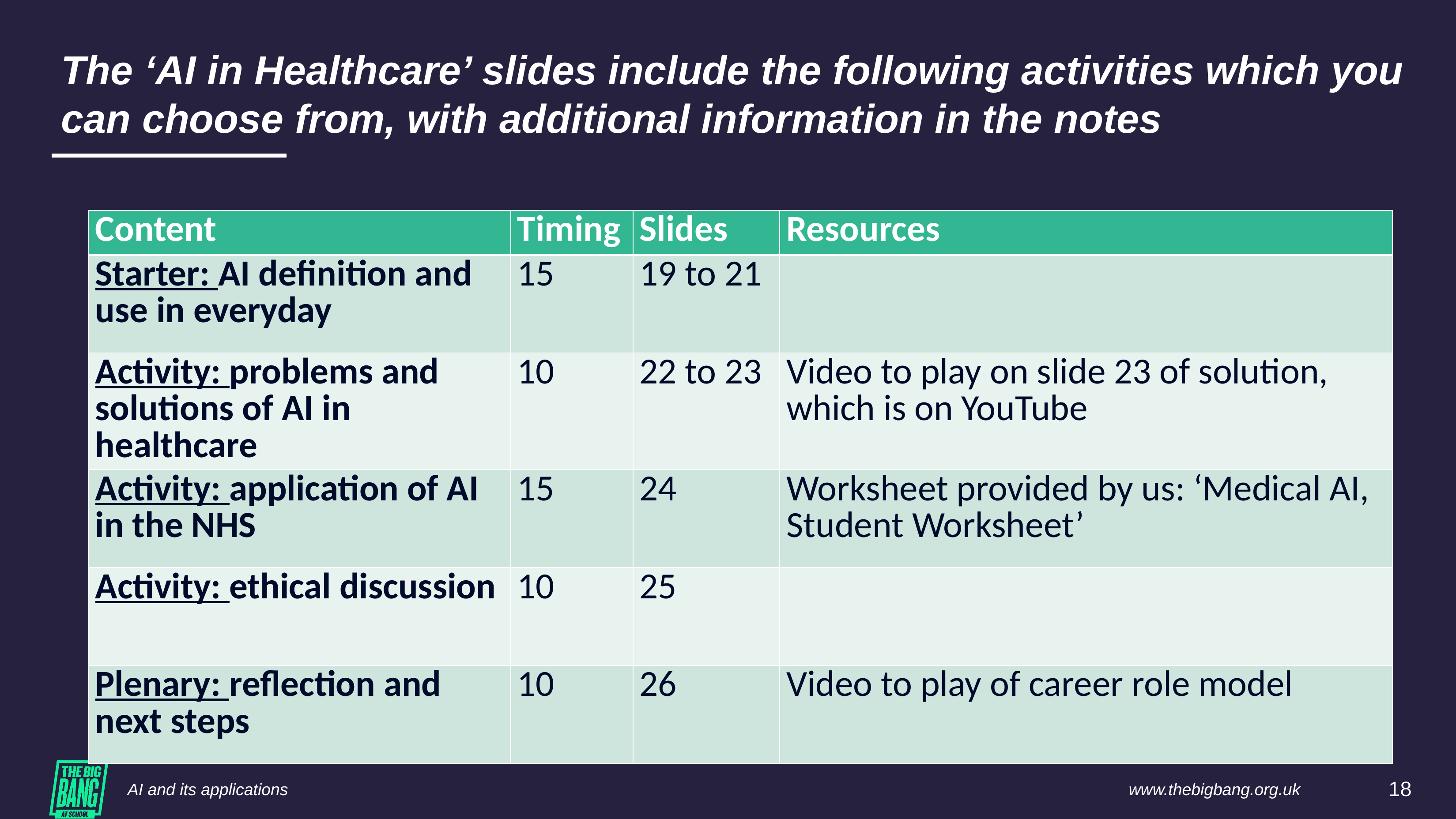

The ‘AI in Healthcare’ slides include the following activities which you can choose from, with additional information in the notes
| Content | Timing | Slides | Resources |
| --- | --- | --- | --- |
| Starter: AI definition and use in everyday | 15 | 19 to 21 |  |
| Activity: problems and solutions of AI in healthcare | 10 | 22 to 23 | Video to play on slide 23 of solution, which is on YouTube |
| Activity: application of AI in the NHS | 15 | 24 | Worksheet provided by us: ‘Medical AI, Student Worksheet’ |
| Activity: ethical discussion | 10 | 25 |  |
| Plenary: reflection and next steps | 10 | 26 | Video to play of career role model |